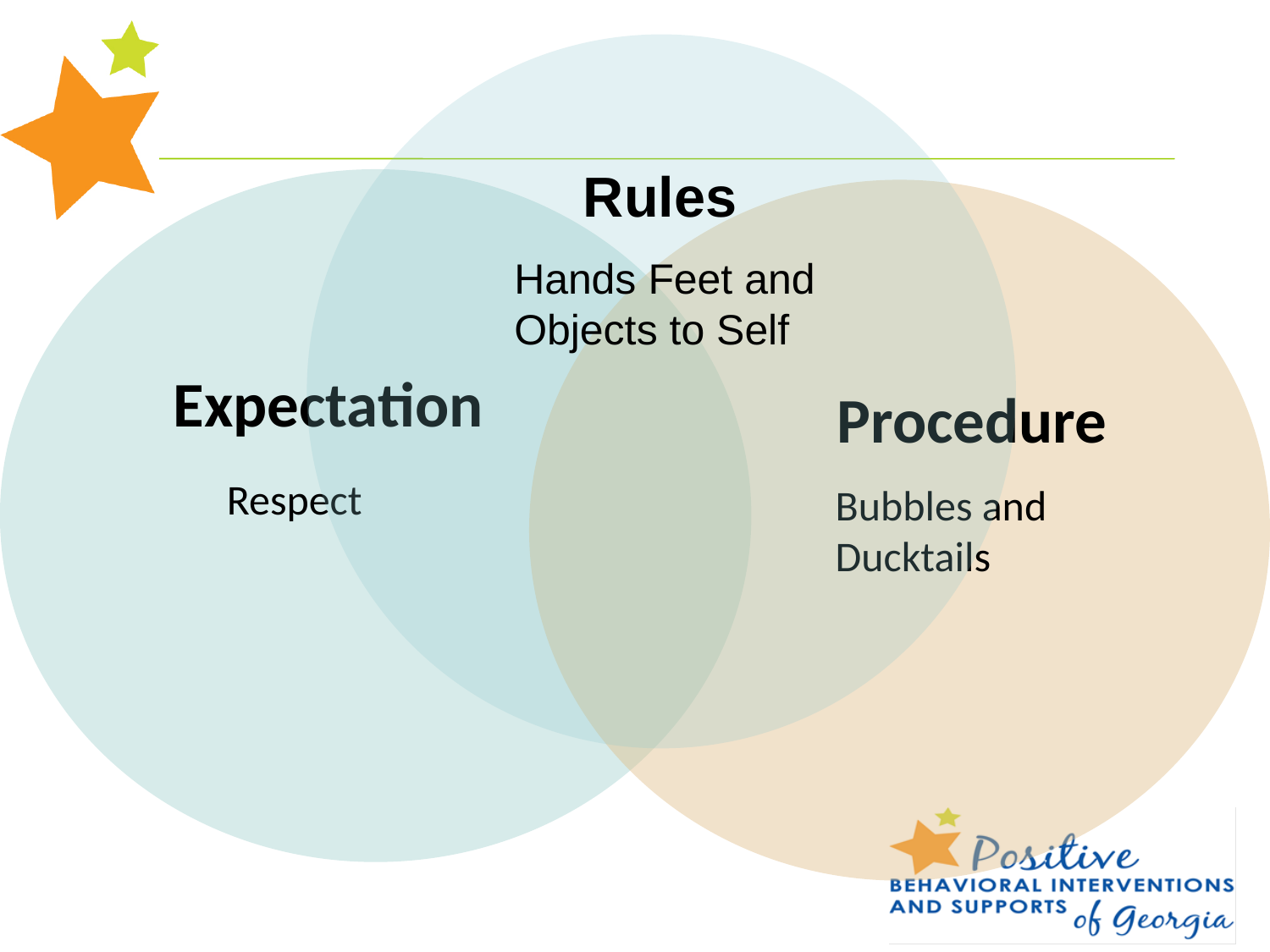

Rules

Hands Feet and Objects to Self
Expectation
Procedure
Respect
Bubbles and Ducktails